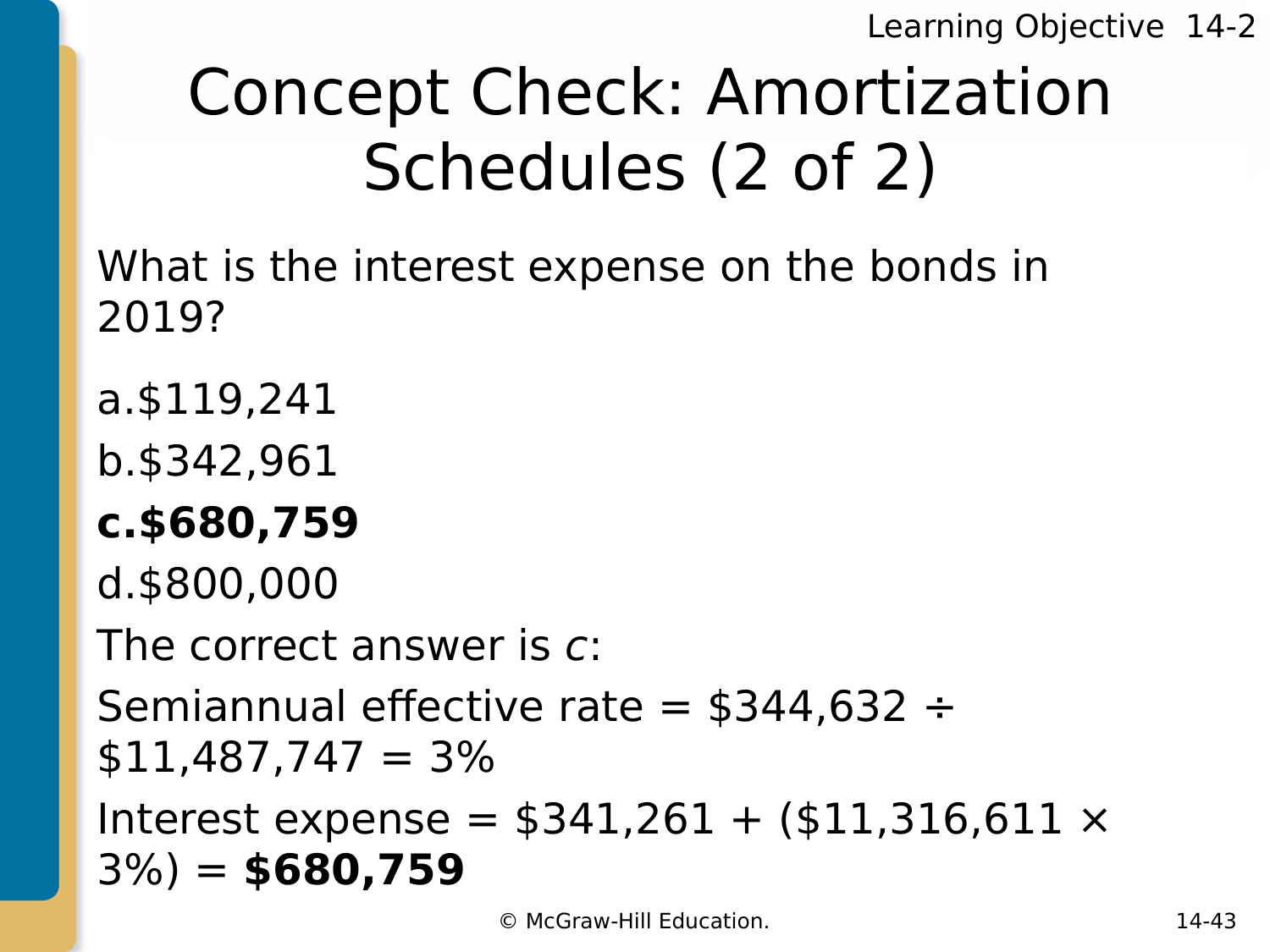

Learning Objective  14-2
# Concept Check: Amortization Schedules (2 of 2)
What is the interest expense on the bonds in 2019?
$119,241
$342,961
$680,759
$800,000
The correct answer is c:
Semiannual effective rate = $344,632 ÷ $11,487,747 = 3%
Interest expense = $341,261 + ($11,316,611 × 3%) = $680,759